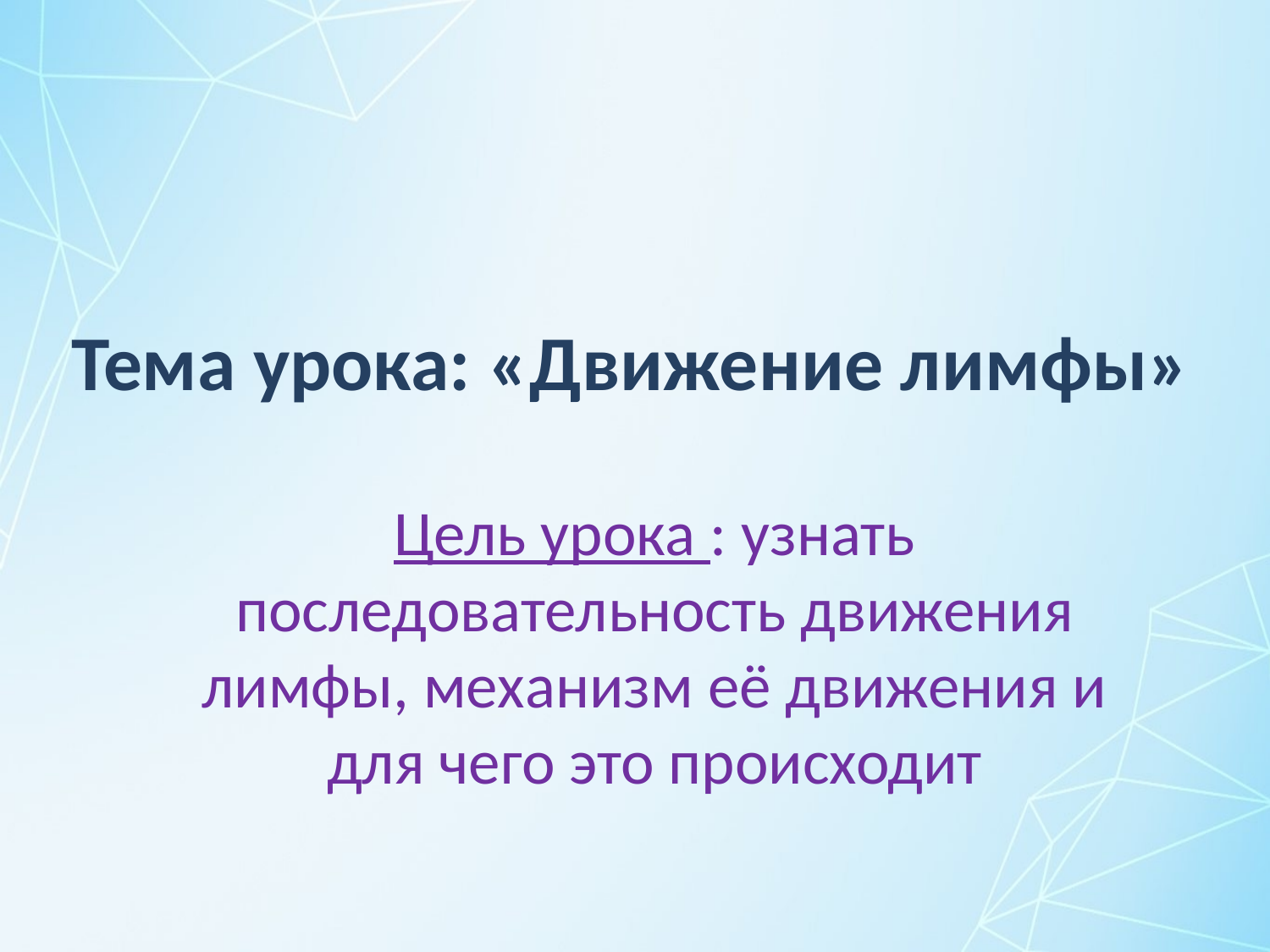

# Тема урока: «Движение лимфы»
Цель урока : узнать последовательность движения лимфы, механизм её движения и для чего это происходит